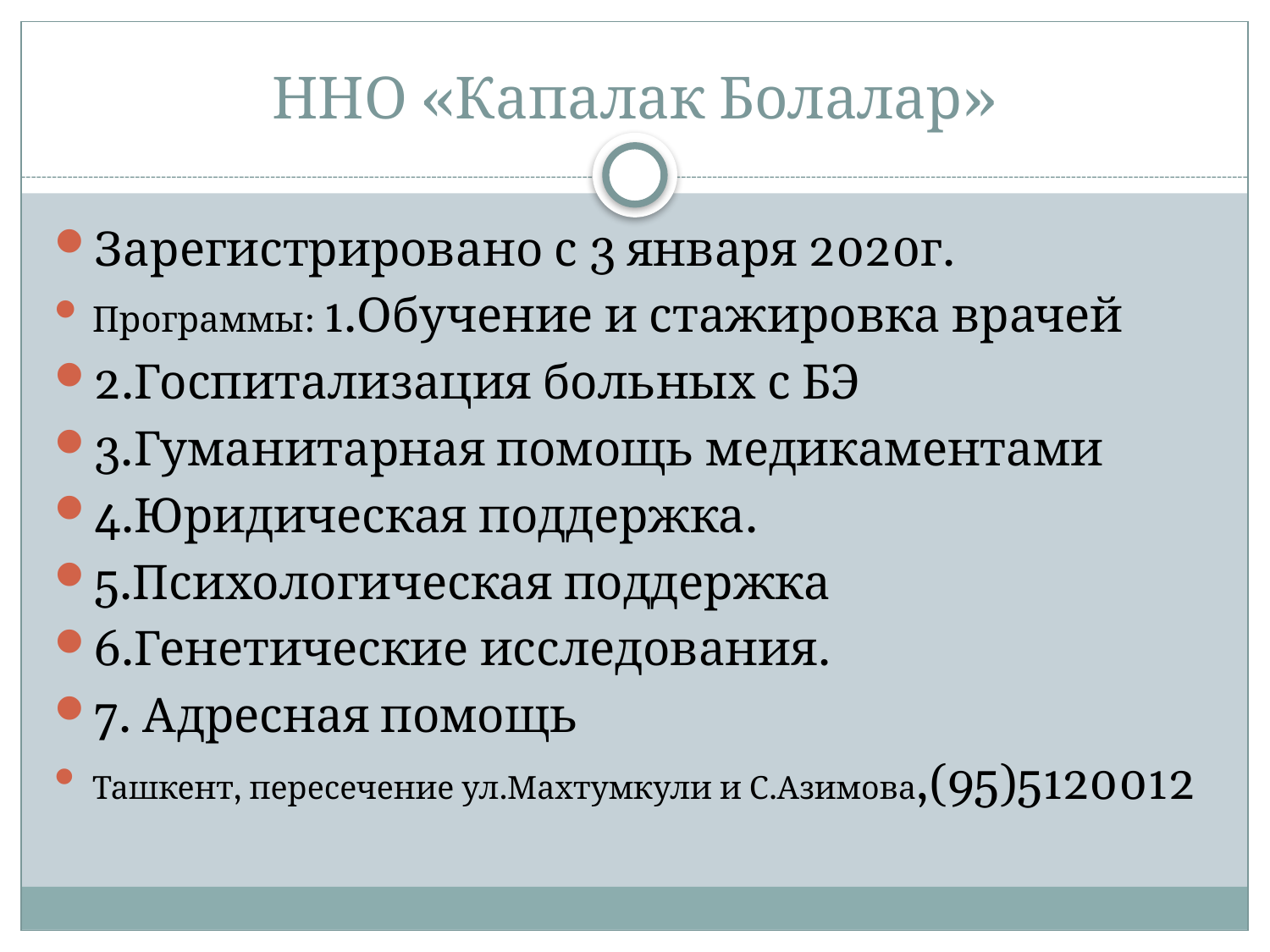

# ННО «Капалак Болалар»
Зарегистрировано с 3 января 2020г.
Программы: 1.Обучение и стажировка врачей
2.Госпитализация больных с БЭ
3.Гуманитарная помощь медикаментами
4.Юридическая поддержка.
5.Психологическая поддержка
6.Генетические исследования.
7. Адресная помощь
Ташкент, пересечение ул.Махтумкули и С.Азимова,(95)5120012